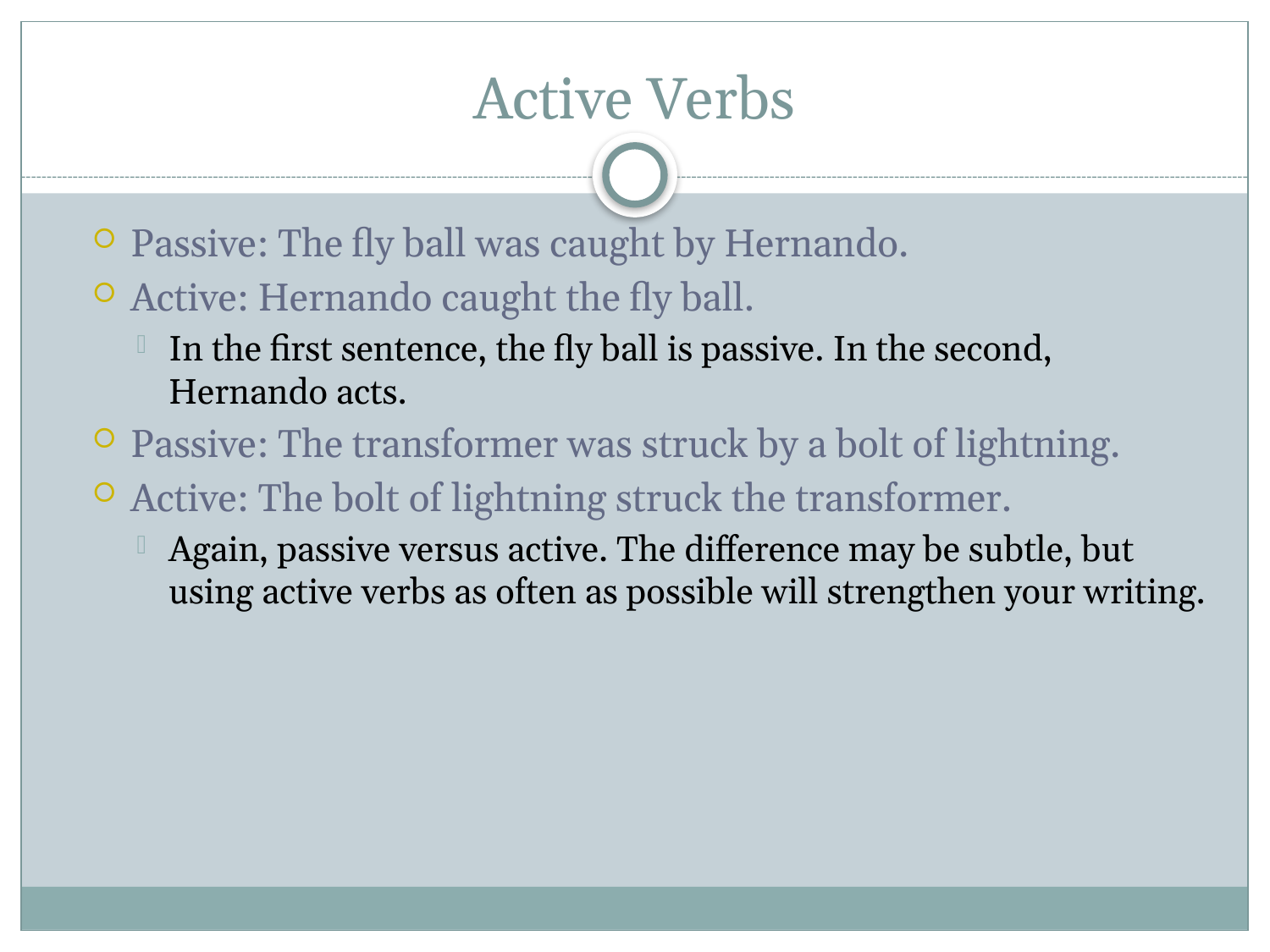

# Active Verbs
Passive: The fly ball was caught by Hernando.
Active: Hernando caught the fly ball.
In the first sentence, the fly ball is passive. In the second, Hernando acts.
Passive: The transformer was struck by a bolt of lightning.
Active: The bolt of lightning struck the transformer.
Again, passive versus active. The difference may be subtle, but using active verbs as often as possible will strengthen your writing.